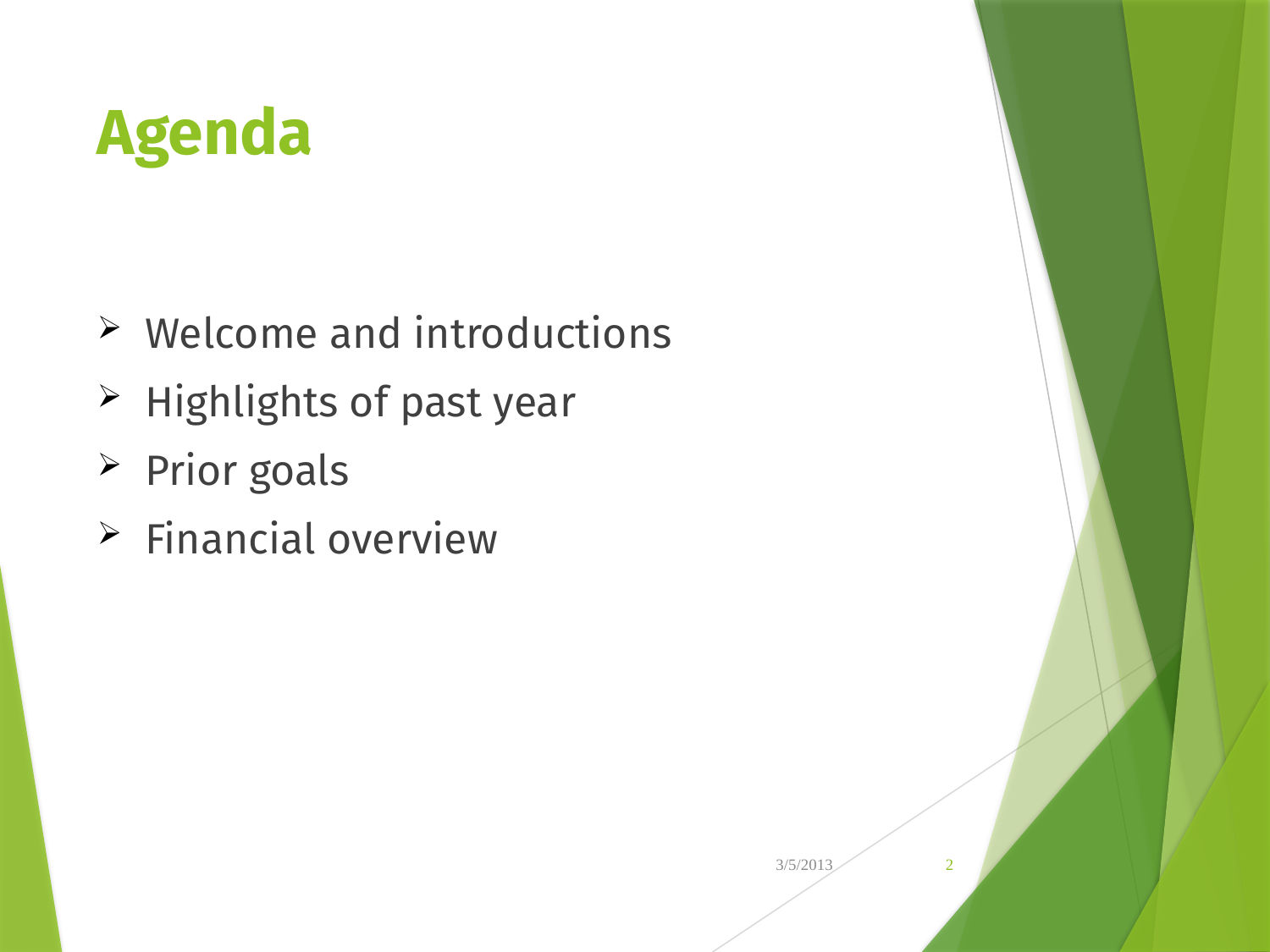

# Agenda
Welcome and introductions
Highlights of past year
Prior goals
Financial overview
3/5/2013
2